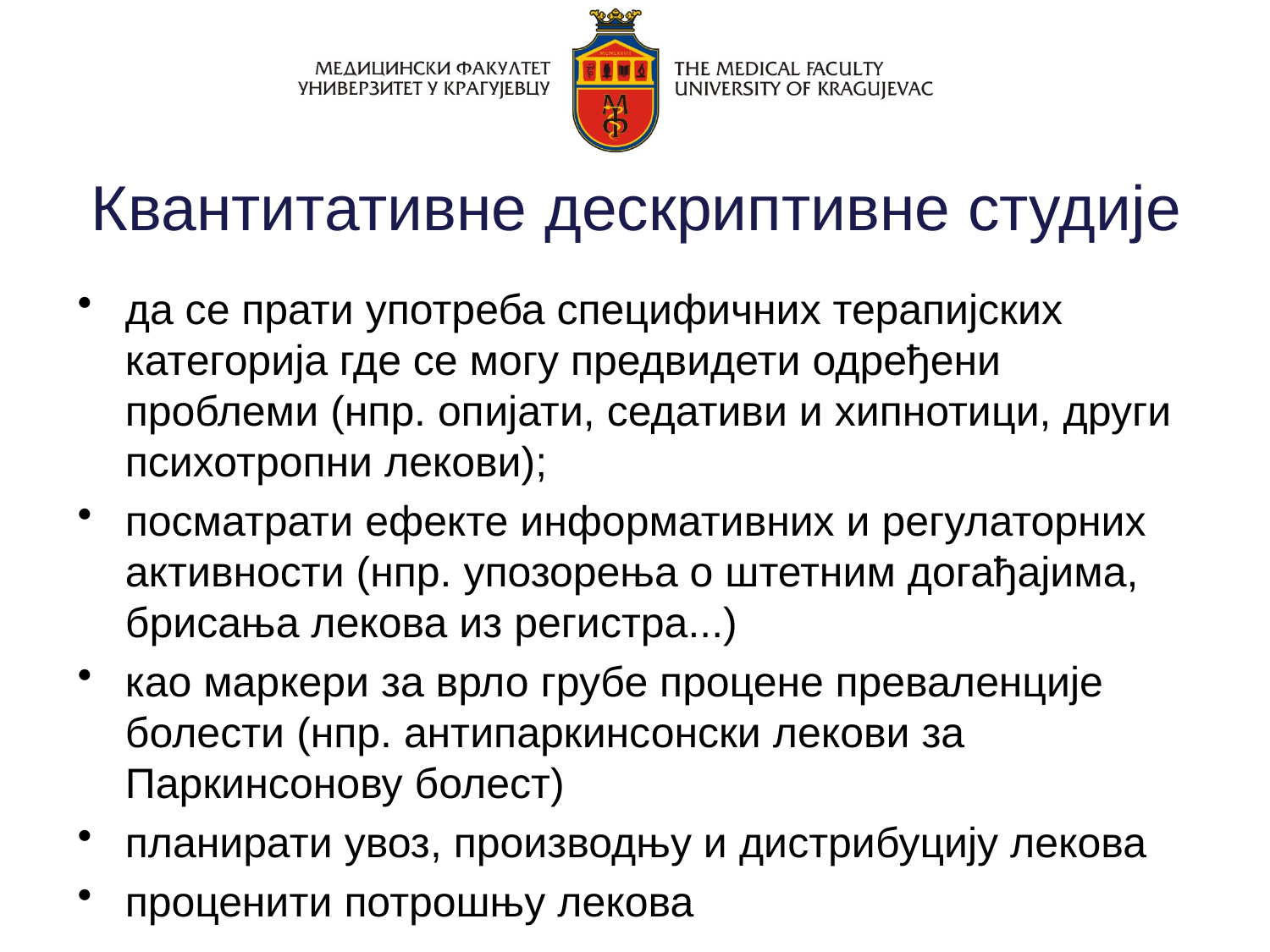

# Квантитативне дескриптивне студије
да се прати употреба специфичних терапијских категорија где се могу предвидети одређени проблеми (нпр. опијати, седативи и хипнотици, други психотропни лекови);
посматрати ефекте информативних и регулаторних активности (нпр. упозорења о штетним догађајима, брисања лекова из регистра...)
као маркери за врло грубе процене преваленције болести (нпр. антипаркинсонски лекови за Паркинсонову болест)
планирати увоз, производњу и дистрибуцију лекова
проценити потрошњу лекова